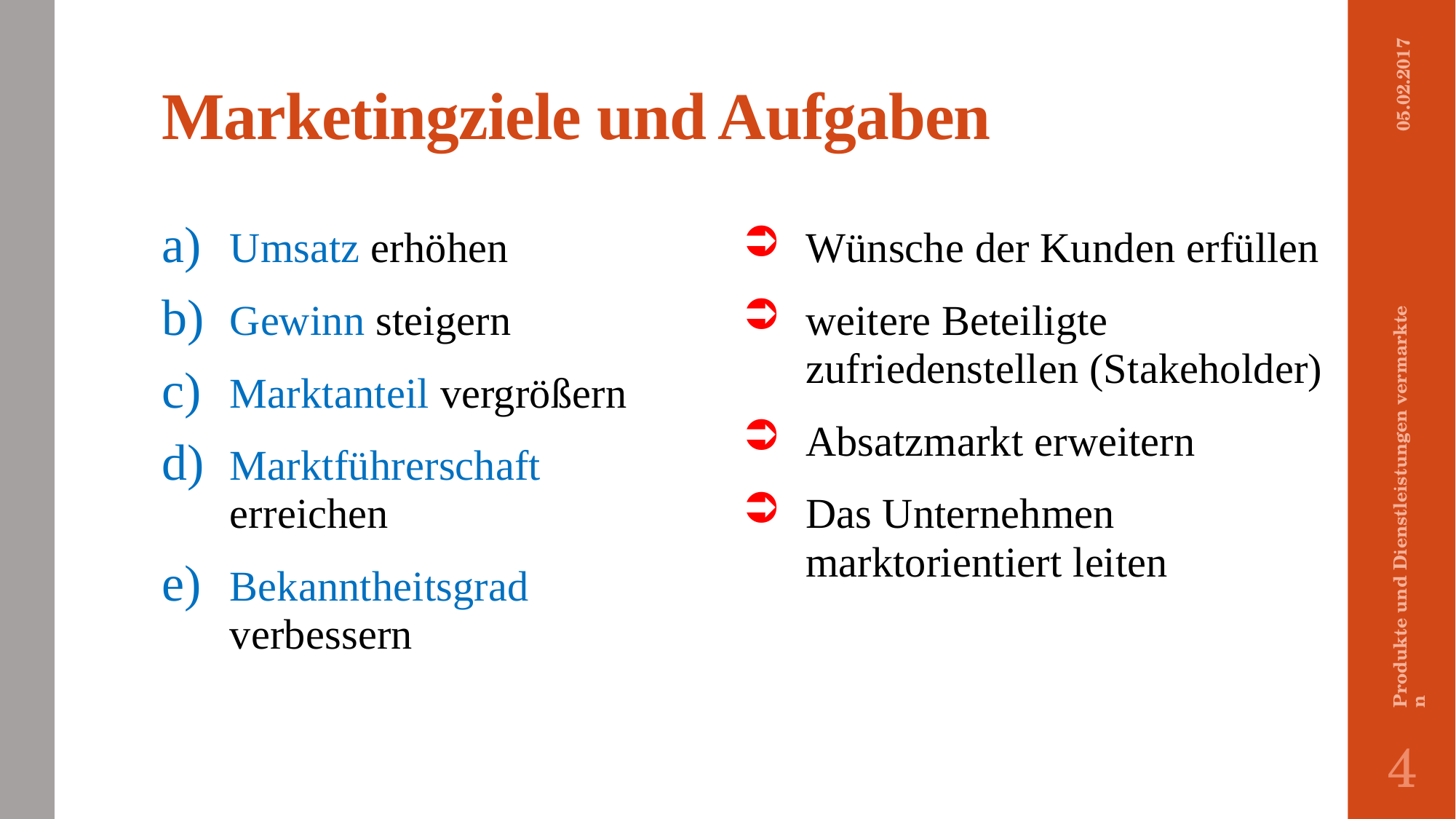

# Marketingziele und Aufgaben
05.02.2017
Umsatz erhöhen
Gewinn steigern
Marktanteil vergrößern
Marktführerschaft erreichen
Bekanntheitsgrad verbessern
Wünsche der Kunden erfüllen
weitere Beteiligte zufriedenstellen (Stakeholder)
Absatzmarkt erweitern
Das Unternehmen marktorientiert leiten
Produkte und Dienstleistungen vermarkten
4